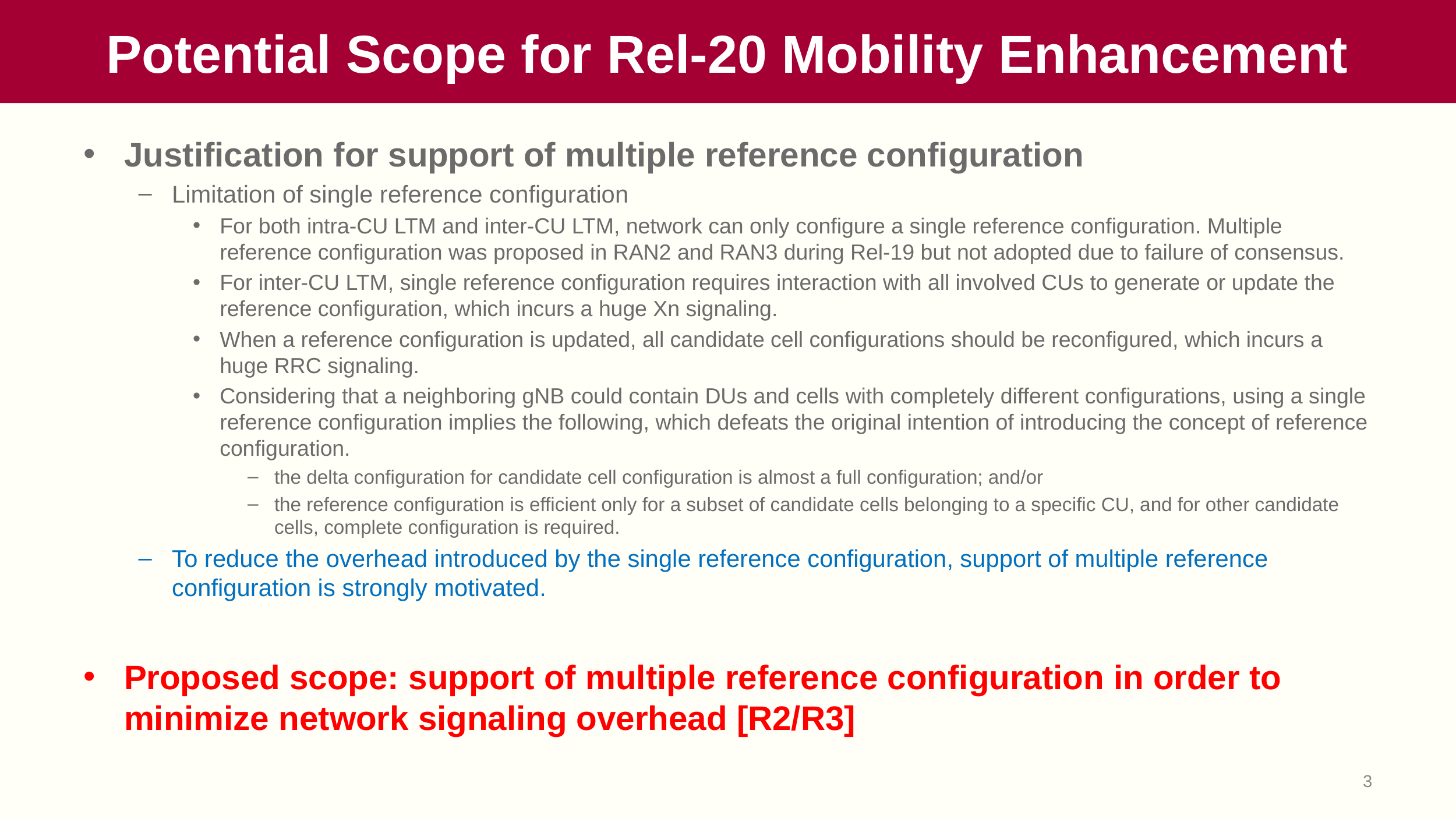

# Potential Scope for Rel-20 Mobility Enhancement
Justification for support of multiple reference configuration
Limitation of single reference configuration
For both intra-CU LTM and inter-CU LTM, network can only configure a single reference configuration. Multiple reference configuration was proposed in RAN2 and RAN3 during Rel-19 but not adopted due to failure of consensus.
For inter-CU LTM, single reference configuration requires interaction with all involved CUs to generate or update the reference configuration, which incurs a huge Xn signaling.
When a reference configuration is updated, all candidate cell configurations should be reconfigured, which incurs a huge RRC signaling.
Considering that a neighboring gNB could contain DUs and cells with completely different configurations, using a single reference configuration implies the following, which defeats the original intention of introducing the concept of reference configuration.
the delta configuration for candidate cell configuration is almost a full configuration; and/or
the reference configuration is efficient only for a subset of candidate cells belonging to a specific CU, and for other candidate cells, complete configuration is required.
To reduce the overhead introduced by the single reference configuration, support of multiple reference configuration is strongly motivated.

Proposed scope: support of multiple reference configuration in order to minimize network signaling overhead [R2/R3]
3